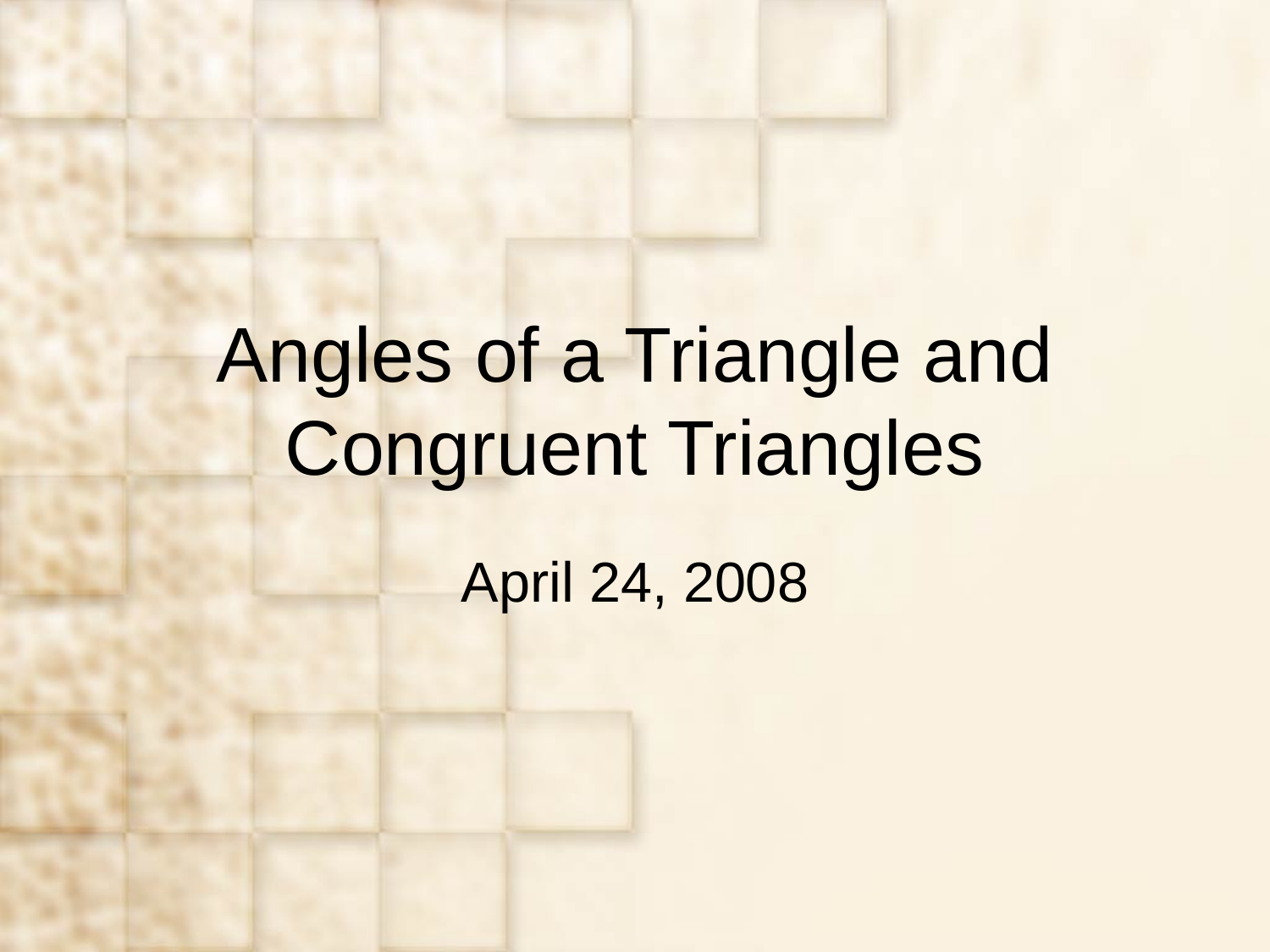

# Angles of a Triangle and Congruent Triangles
April 24, 2008